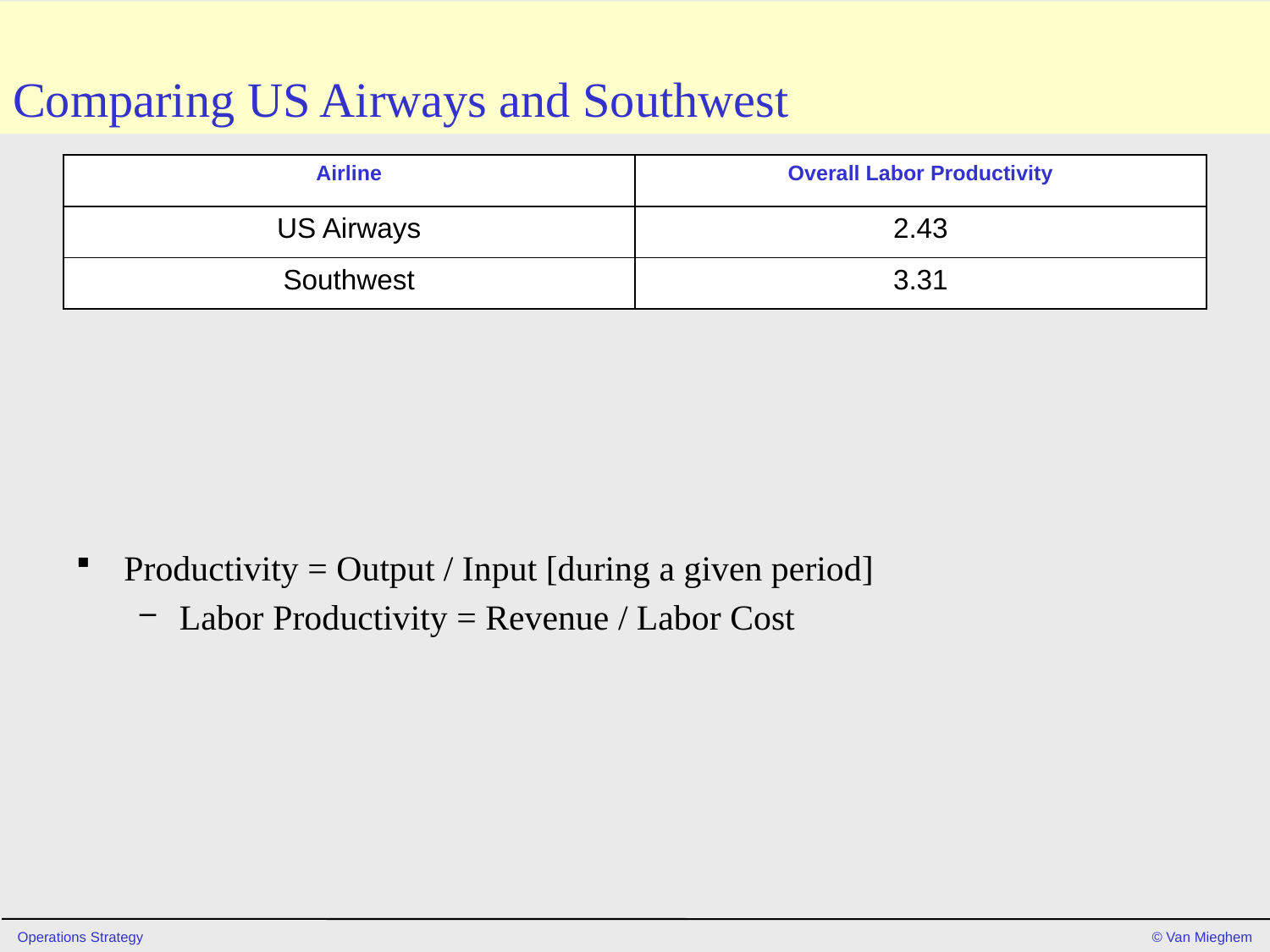

# Comparing US Airways and Southwest

| Airline | Overall Labor Productivity |
| --- | --- |
| US Airways | 2.43 |
| Southwest | 3.31 |
Productivity = Output / Input [during a given period]
Labor Productivity = Revenue / Labor Cost